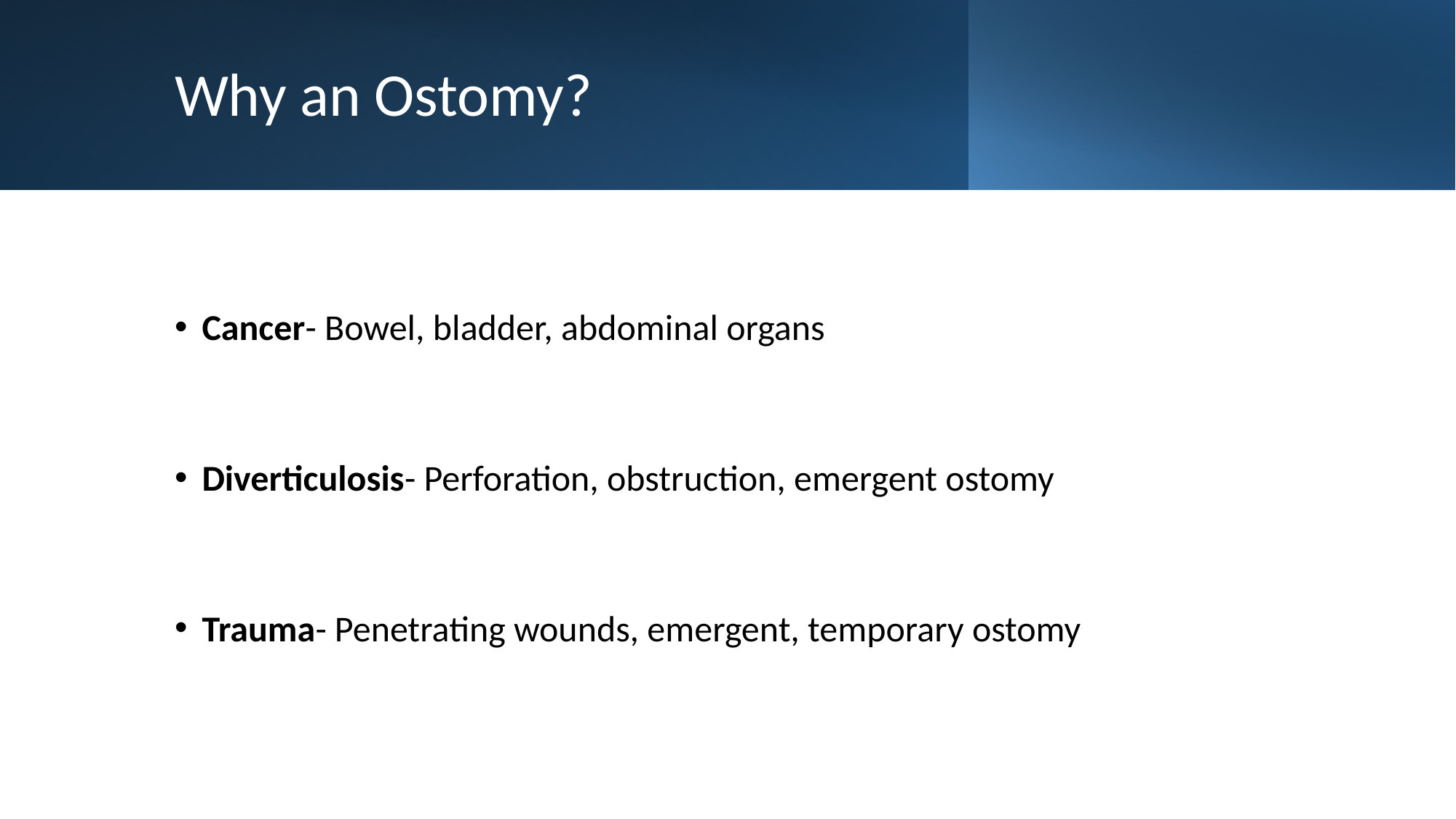

# Why an Ostomy?
Cancer- Bowel, bladder, abdominal organs

Diverticulosis- Perforation, obstruction, emergent ostomy

Trauma- Penetrating wounds, emergent, temporary ostomy